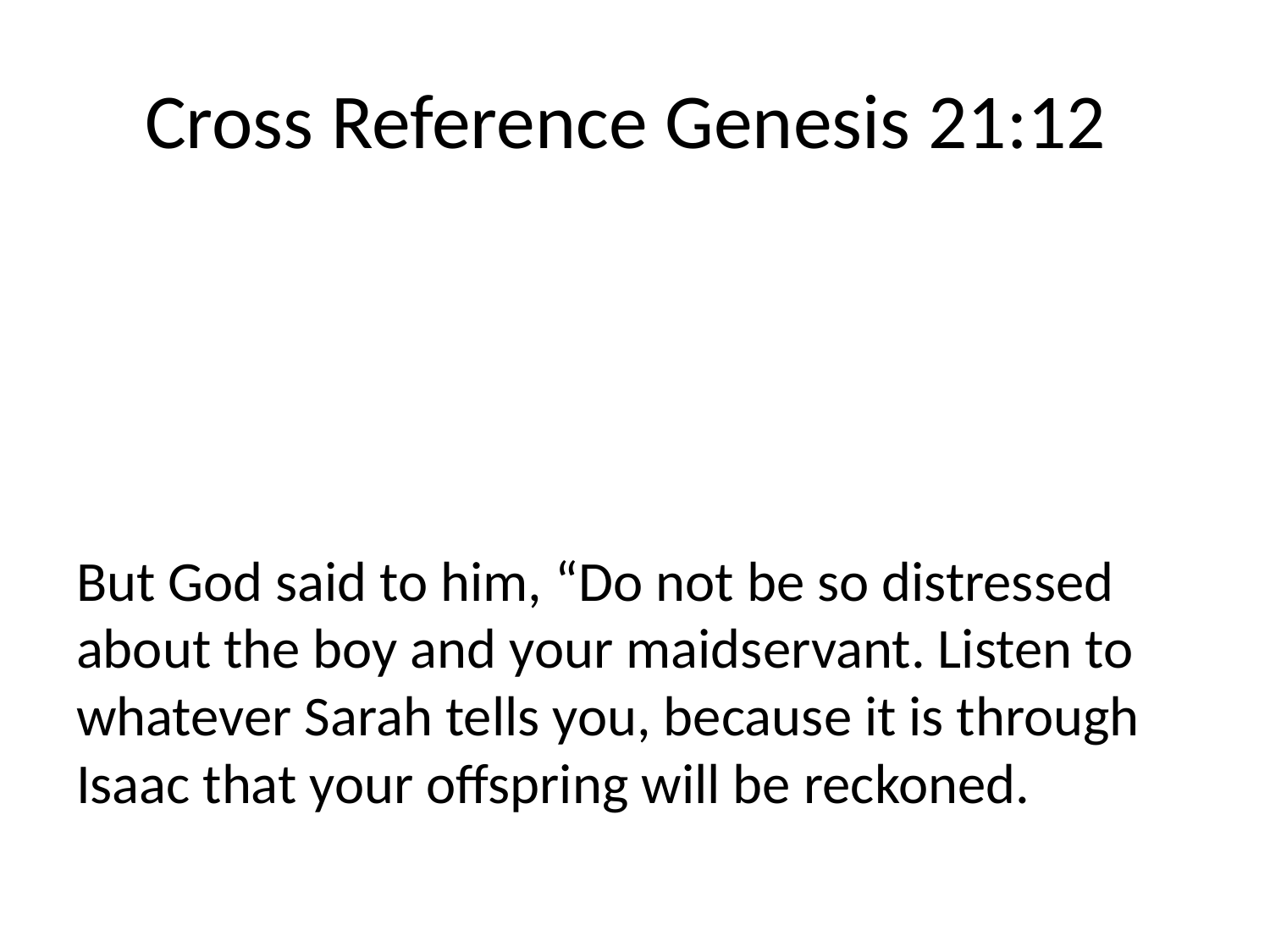

# Cross Reference Genesis 21:12

But God said to him, “Do not be so distressed about the boy and your maidservant. Listen to whatever Sarah tells you, because it is through Isaac that your offspring will be reckoned.